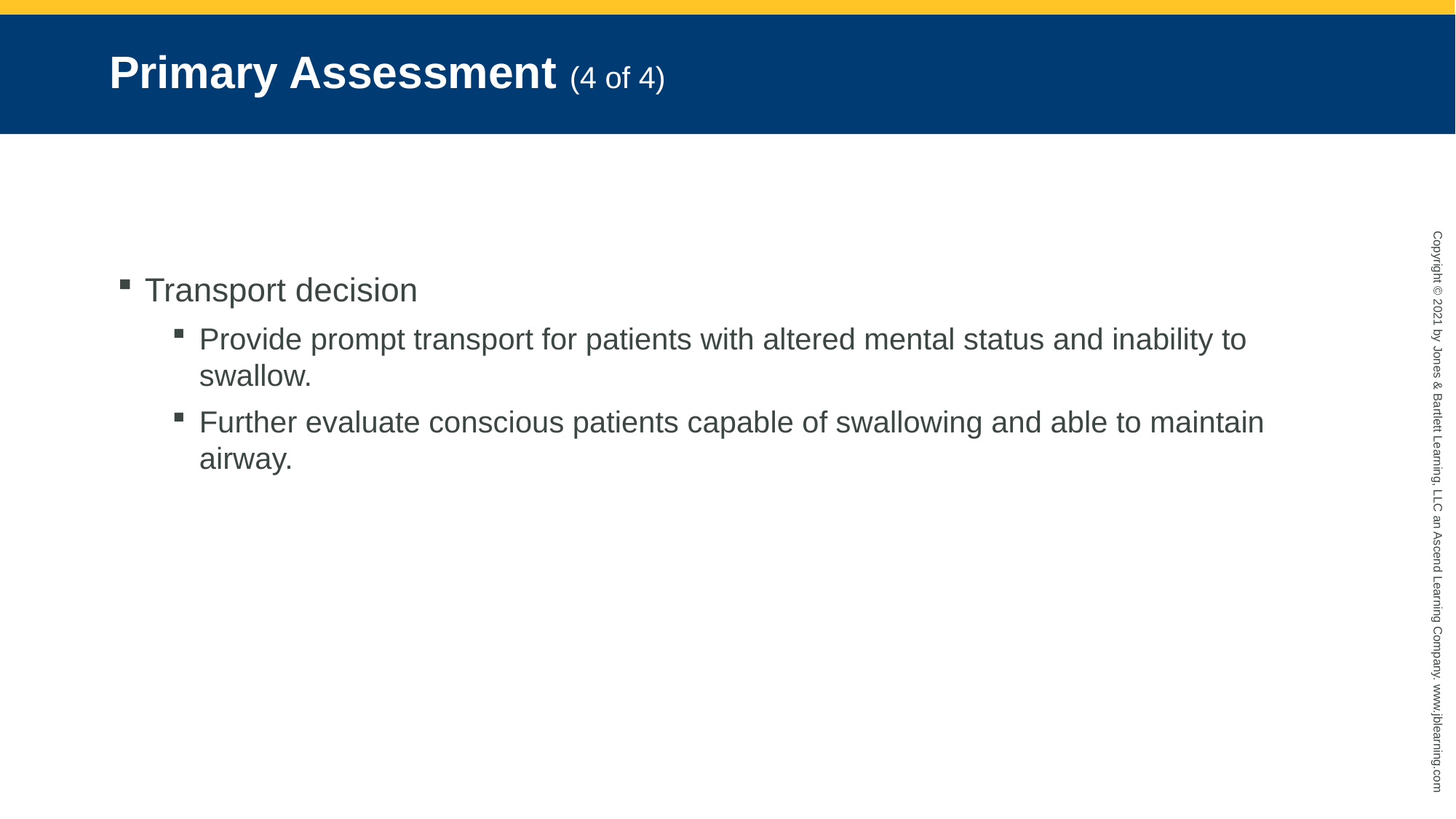

# Primary Assessment (4 of 4)
Transport decision
Provide prompt transport for patients with altered mental status and inability to swallow.
Further evaluate conscious patients capable of swallowing and able to maintain airway.